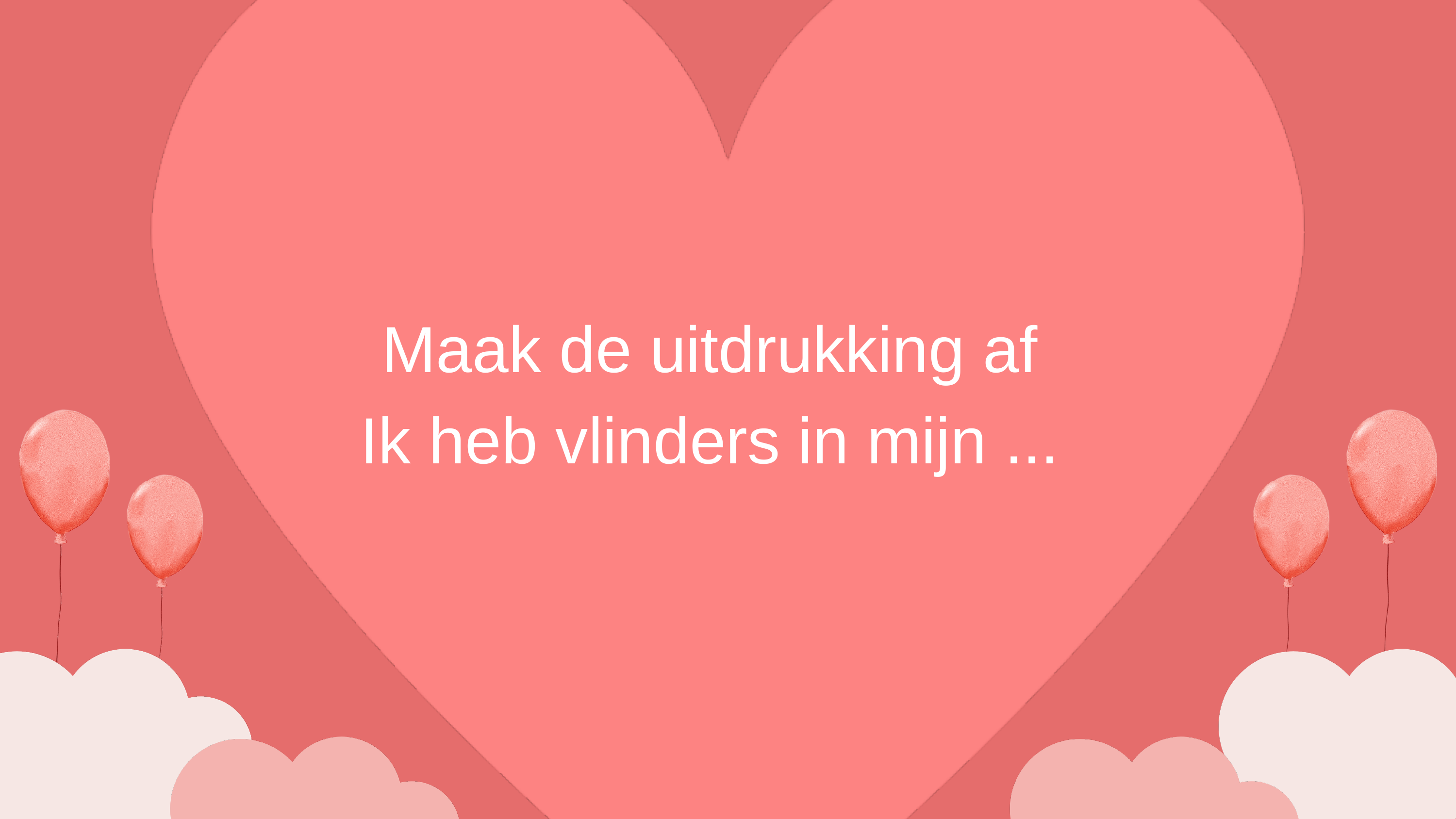

Maak de uitdrukking af
Ik heb vlinders in mijn ...